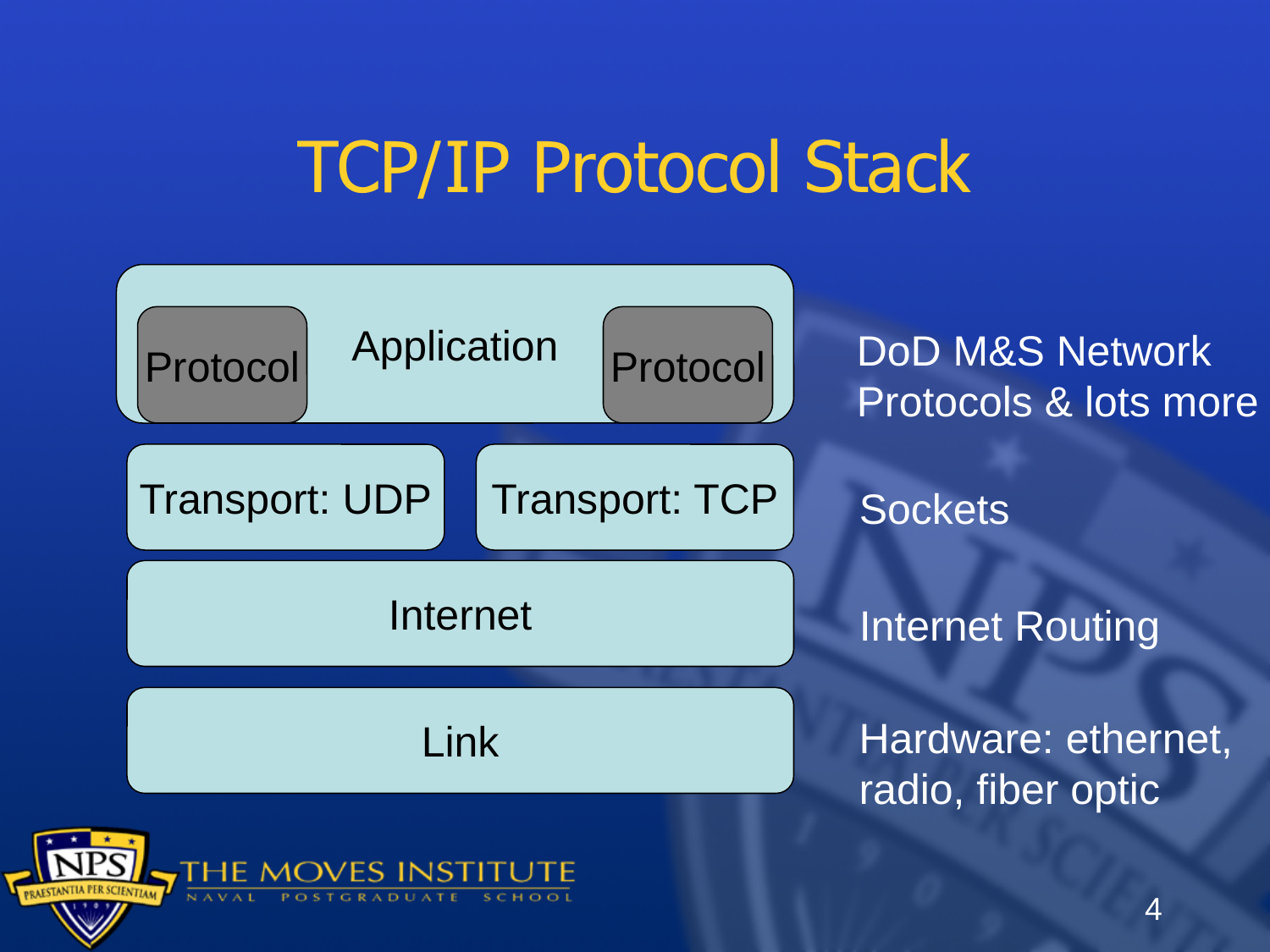

# TCP/IP Protocol Stack
Application
Protocol
Protocol
DoD M&S Network
Protocols & lots more
Transport: UDP
Transport: TCP
Sockets
Internet
Internet Routing
Link
Hardware: ethernet,
radio, fiber optic
4